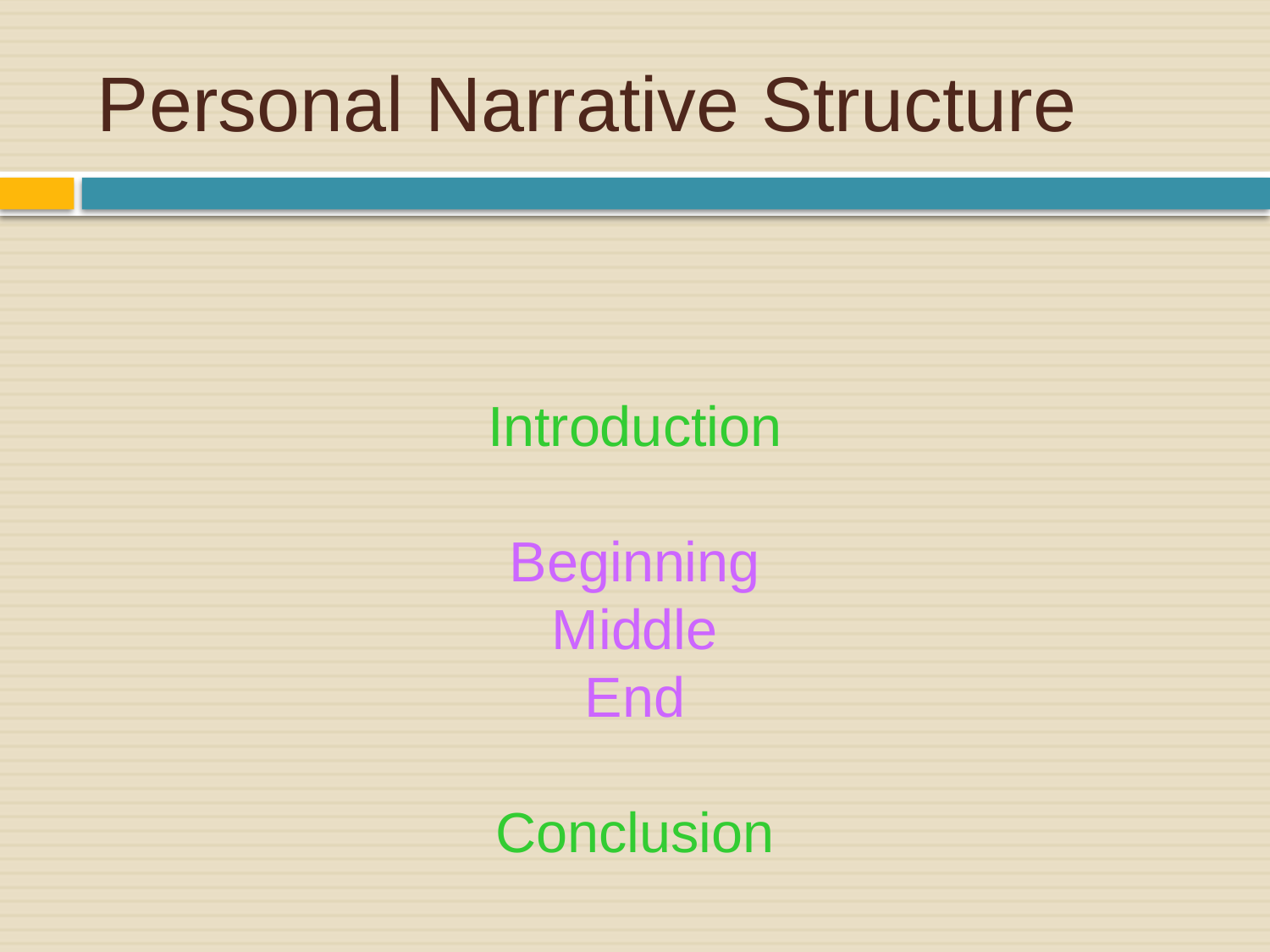

# Personal Narrative Structure
Introduction

Beginning
Middle
End

Conclusion